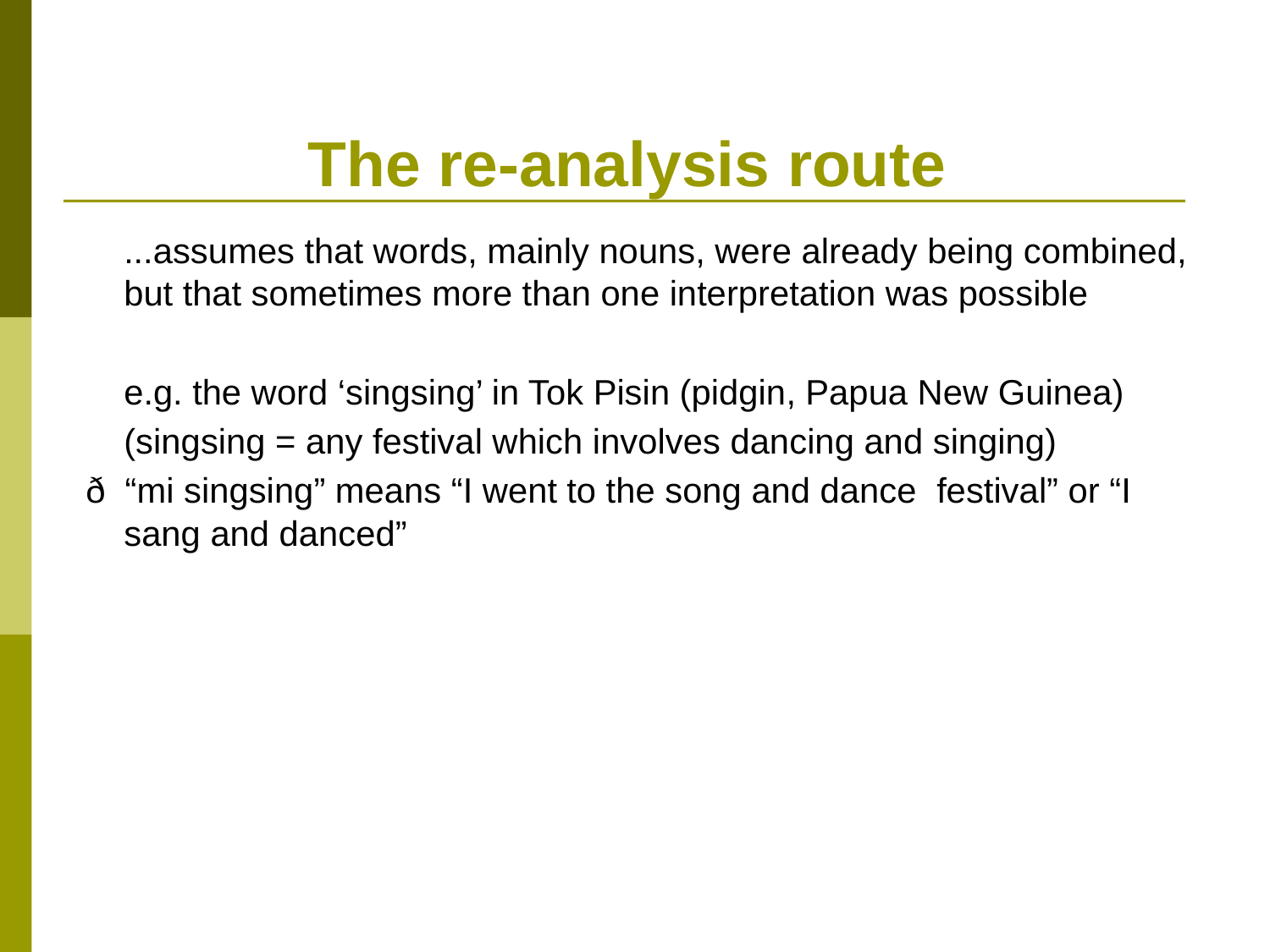

# The re-analysis route
	...assumes that words, mainly nouns, were already being combined, but that sometimes more than one interpretation was possible

	e.g. the word ‘singsing’ in Tok Pisin (pidgin, Papua New Guinea)
	(singsing = any festival which involves dancing and singing)
 ð  “mi singsing” means “I went to the song and dance  festival” or “I sang and danced”